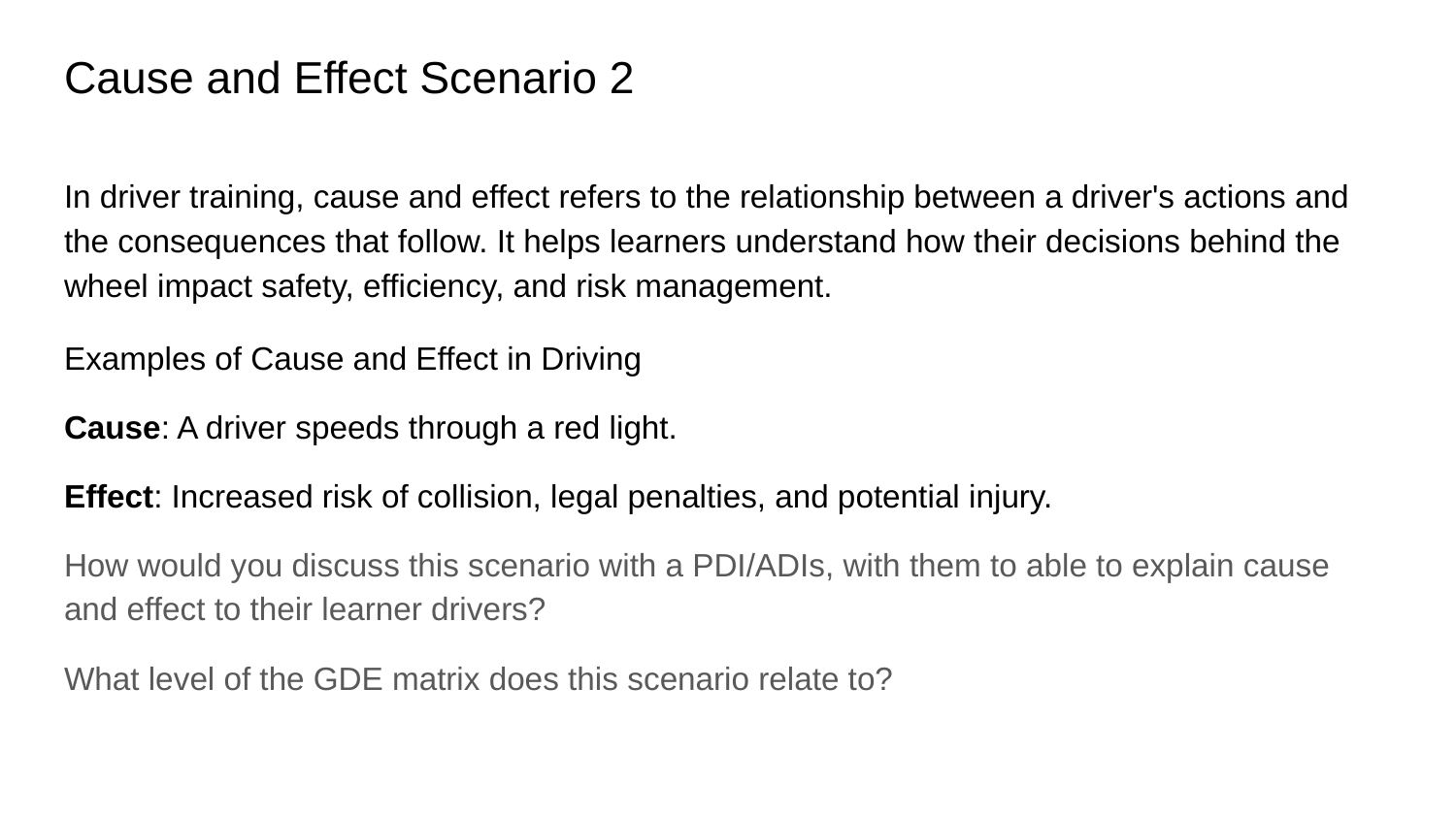

# Cause and Effect Scenario 2
In driver training, cause and effect refers to the relationship between a driver's actions and the consequences that follow. It helps learners understand how their decisions behind the wheel impact safety, efficiency, and risk management.
Examples of Cause and Effect in Driving
Cause: A driver speeds through a red light.
Effect: Increased risk of collision, legal penalties, and potential injury.
How would you discuss this scenario with a PDI/ADIs, with them to able to explain cause and effect to their learner drivers?
What level of the GDE matrix does this scenario relate to?